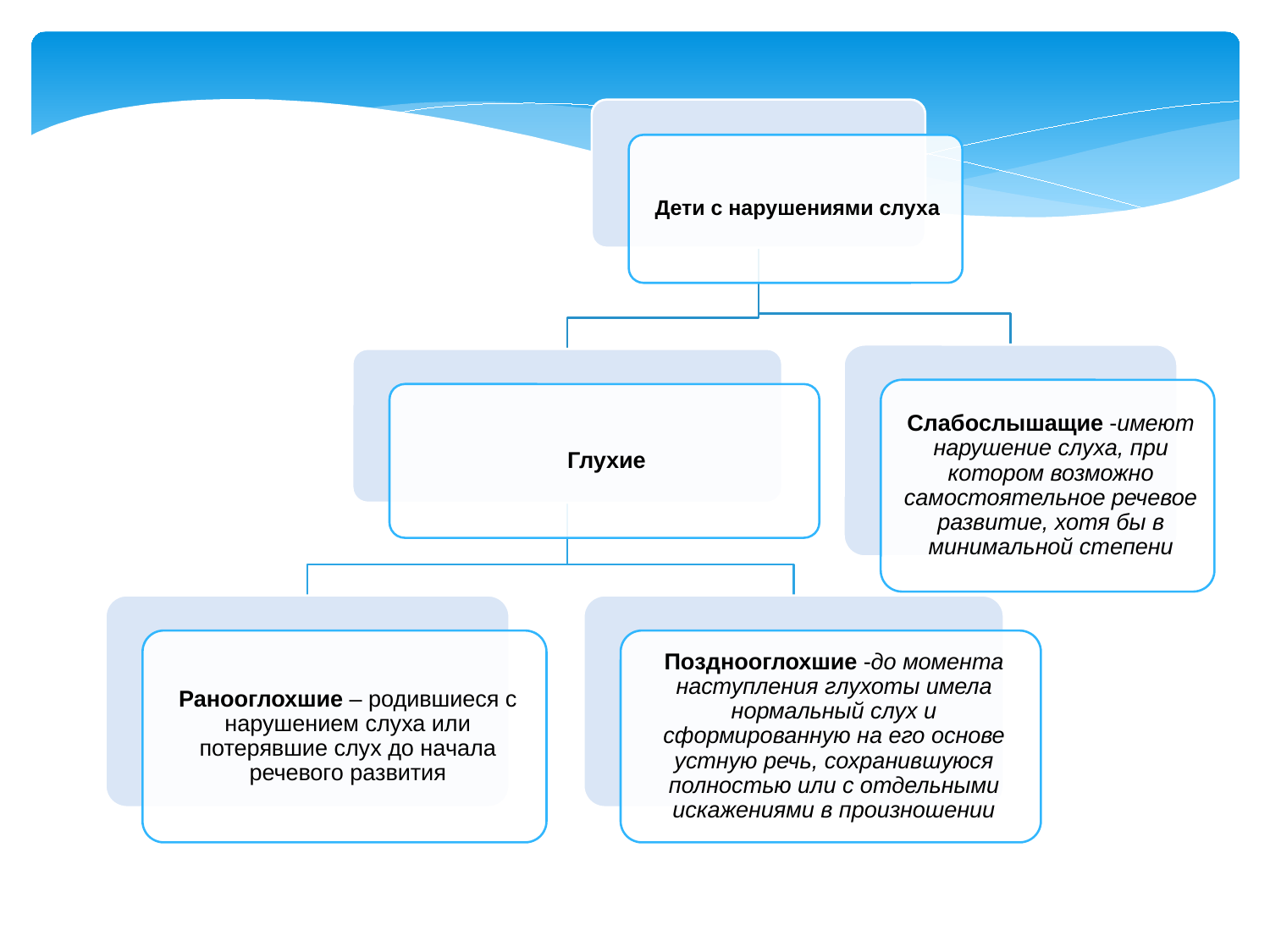

Дети с нарушениями слуха
Глухие
Ранооглохшие – родившиеся с нарушением слуха или потерявшие слух до начала речевого развития
Позднооглохшие -до момента наступления глухоты имела нормальный слух и сформированную на его основе устную речь, сохранившуюся полностью или с отдельными искажениями в произ­ношении
Слабослышащие -имеют нарушение слуха, при котором возможно самостоятельное речевое развитие, хотя бы в минимальной степени